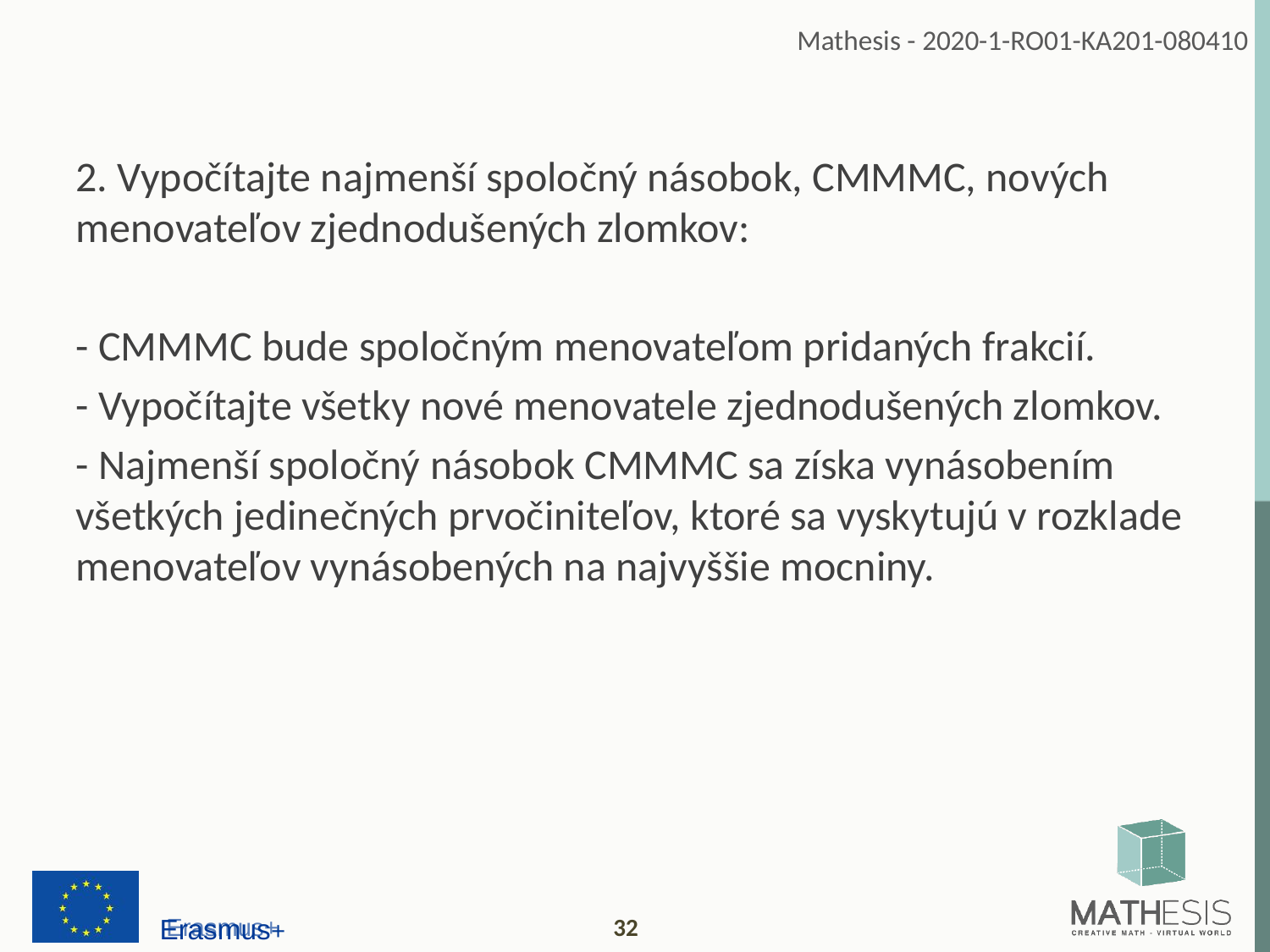

2. Vypočítajte najmenší spoločný násobok, CMMMC, nových menovateľov zjednodušených zlomkov:

- CMMMC bude spoločným menovateľom pridaných frakcií.
- Vypočítajte všetky nové menovatele zjednodušených zlomkov.
- Najmenší spoločný násobok CMMMC sa získa vynásobením všetkých jedinečných prvočiniteľov, ktoré sa vyskytujú v rozklade menovateľov vynásobených na najvyššie mocniny.